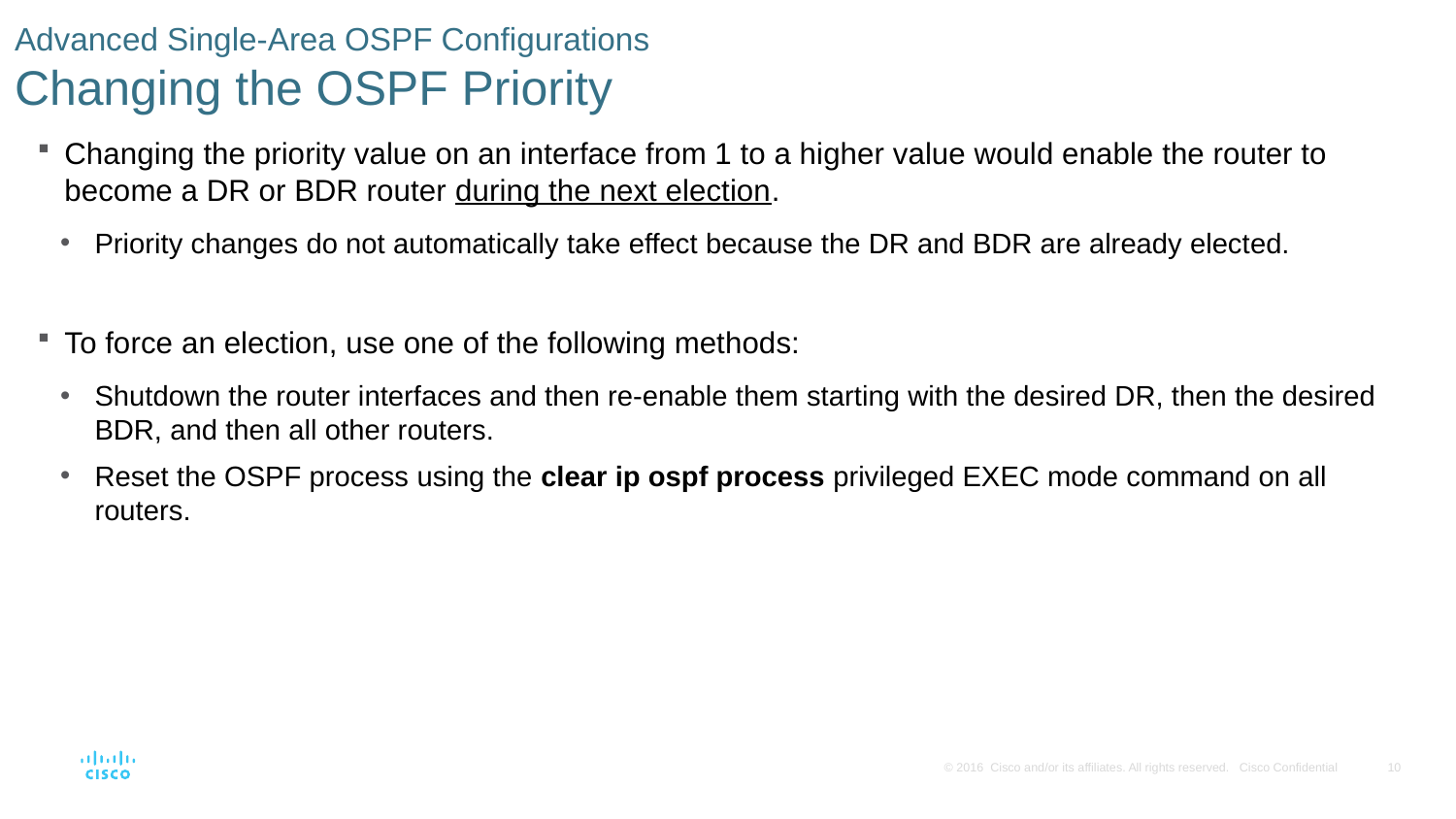

# Advanced Single-Area OSPF Configurations Changing the OSPF Priority
Changing the priority value on an interface from 1 to a higher value would enable the router to become a DR or BDR router during the next election.
Priority changes do not automatically take effect because the DR and BDR are already elected.

To force an election, use one of the following methods:
Shutdown the router interfaces and then re-enable them starting with the desired DR, then the desired BDR, and then all other routers.
Reset the OSPF process using the clear ip ospf process privileged EXEC mode command on all routers.